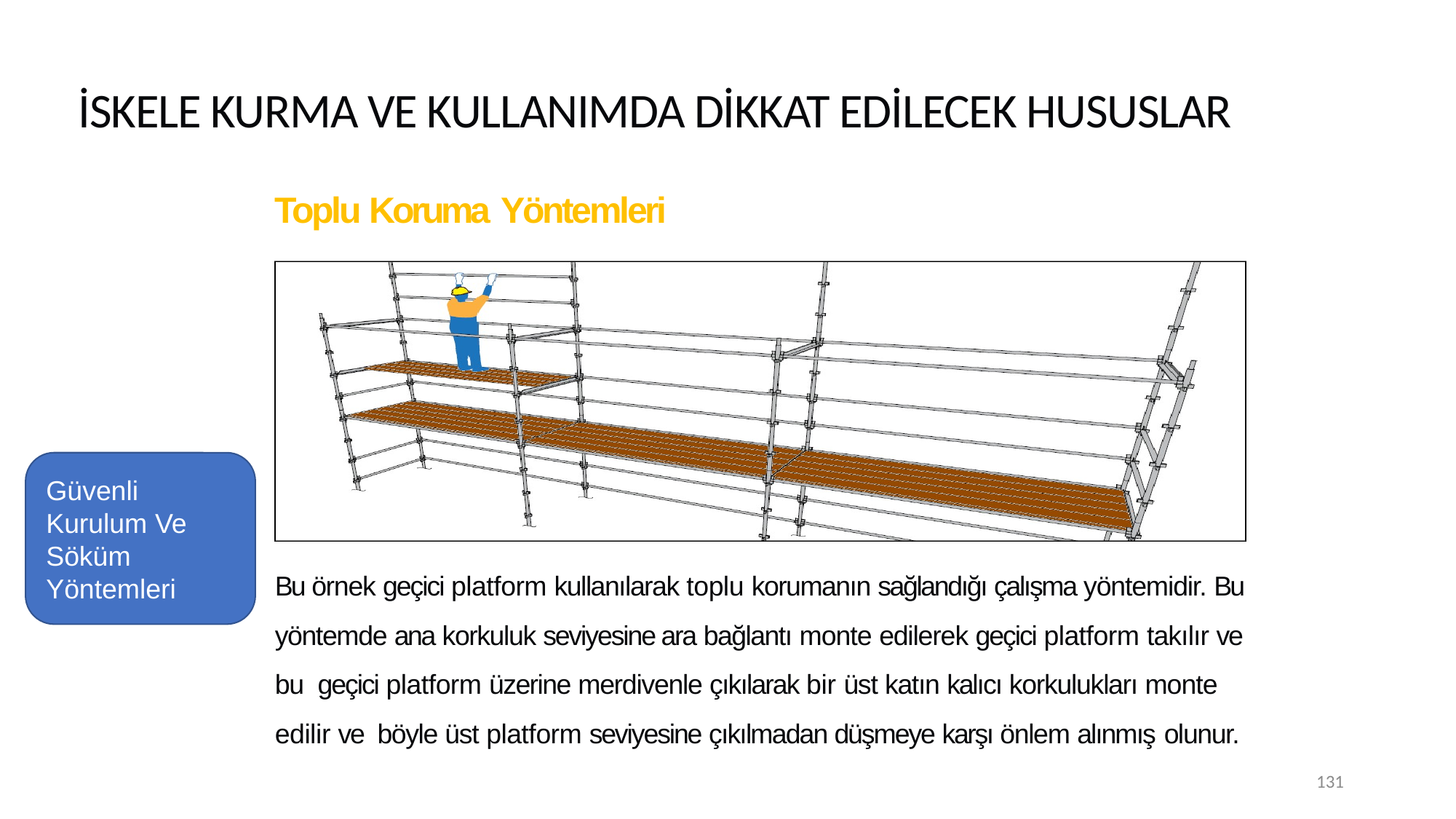

İSKELE KURMA VE KULLANIMDA DİKKAT EDİLECEK HUSUSLAR
Toplu Koruma Yöntemleri

Güvenli Kurulum Ve Söküm Yöntemleri
Bu örnek geçici platform kullanılarak toplu korumanın sağlandığı çalışma yöntemidir. Bu  yöntemde ana korkuluk seviyesine ara bağlantı monte edilerek geçici platform takılır ve bu  geçici platform üzerine merdivenle çıkılarak bir üst katın kalıcı korkulukları monte edilir ve  böyle üst platform seviyesine çıkılmadan düşmeye karşı önlem alınmış olunur.
131